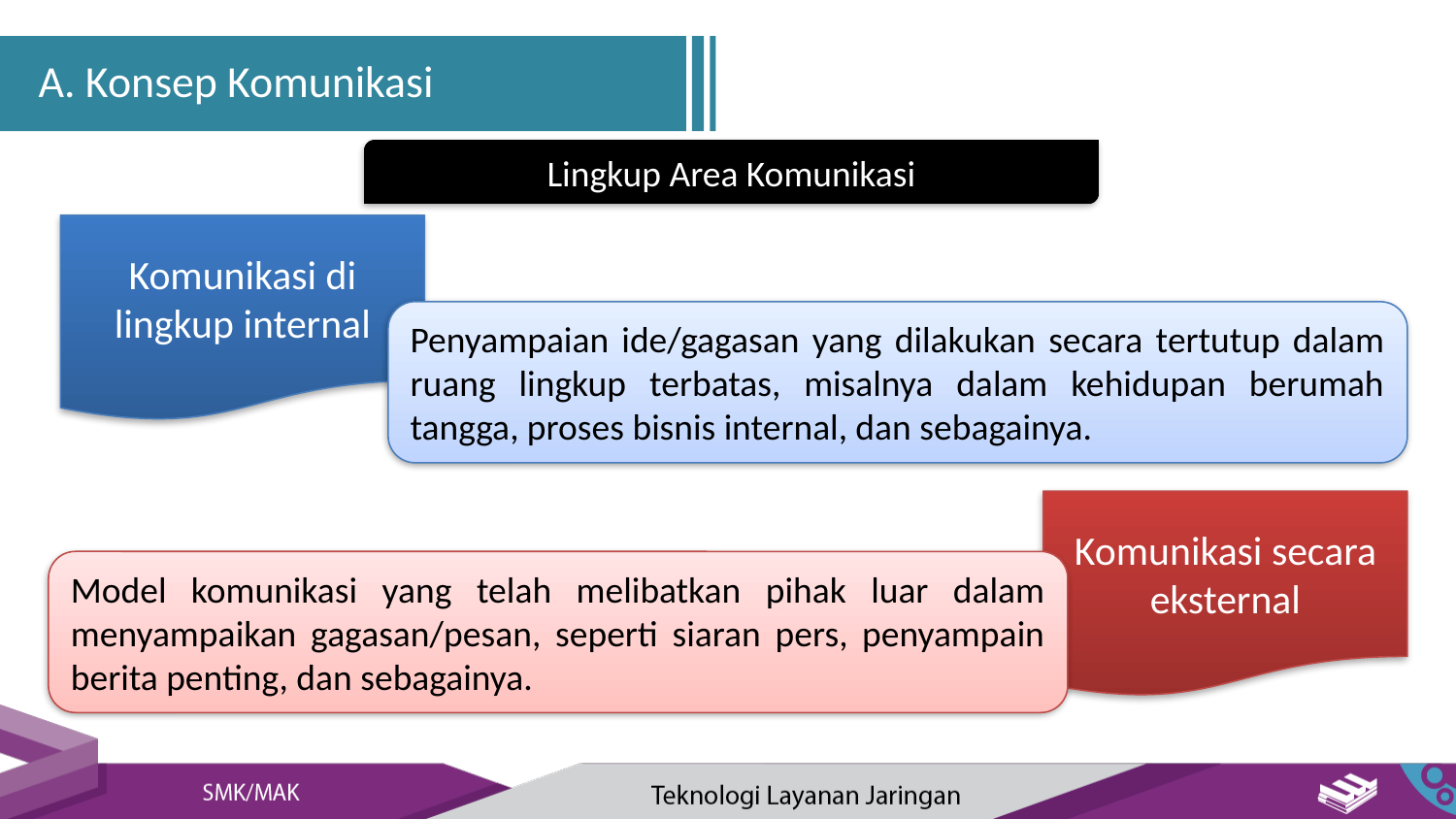

A. Konsep Komunikasi
Lingkup Area Komunikasi
Komunikasi di lingkup internal
Penyampaian ide/gagasan yang dilakukan secara tertutup dalam ruang lingkup terbatas, misalnya dalam kehidupan berumah tangga, proses bisnis internal, dan sebagainya.
Komunikasi secara eksternal
Model komunikasi yang telah melibatkan pihak luar dalam menyampaikan gagasan/pesan, seperti siaran pers, penyampain berita penting, dan sebagainya.